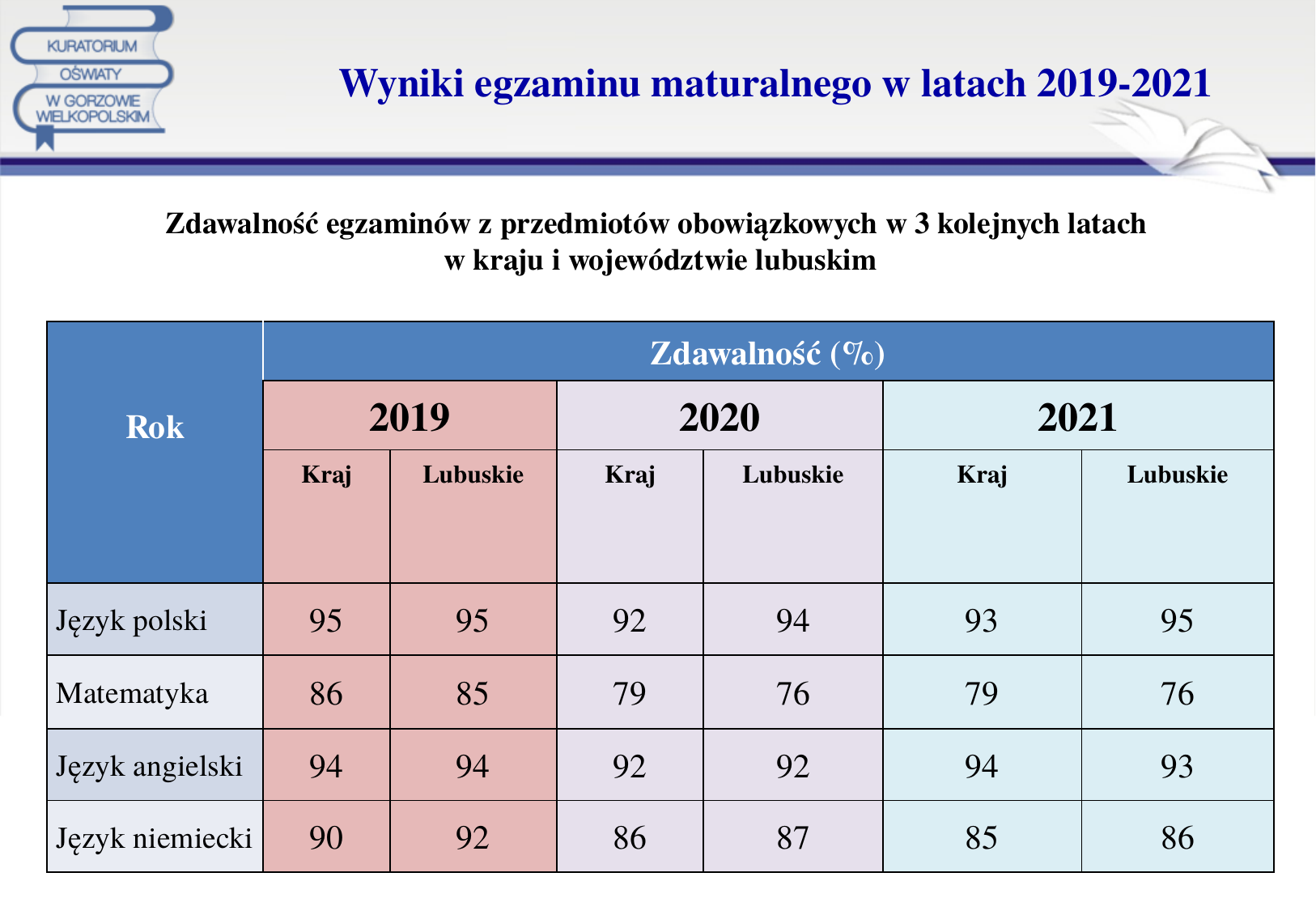

# Wyniki egzaminu maturalnego w latach 2019-2021
Zdawalność egzaminów z przedmiotów obowiązkowych w 3 kolejnych latach
w kraju i województwie lubuskim

| Rok | Zdawalność (%) |  |  |  |  |  |
| --- | --- | --- | --- | --- | --- | --- |
|  | 2019 |  | 2020 |  | 2021 |  |
|  | Kraj | Lubuskie | Kraj | Lubuskie | Kraj | Lubuskie |
| Język polski | 95 | 95 | 92 | 94 | 93 | 95 |
| Matematyka | 86 | 85 | 79 | 76 | 79 | 76 |
| Język angielski | 94 | 94 | 92 | 92 | 94 | 93 |
| Język niemiecki | 90 | 92 | 86 | 87 | 85 | 86 |